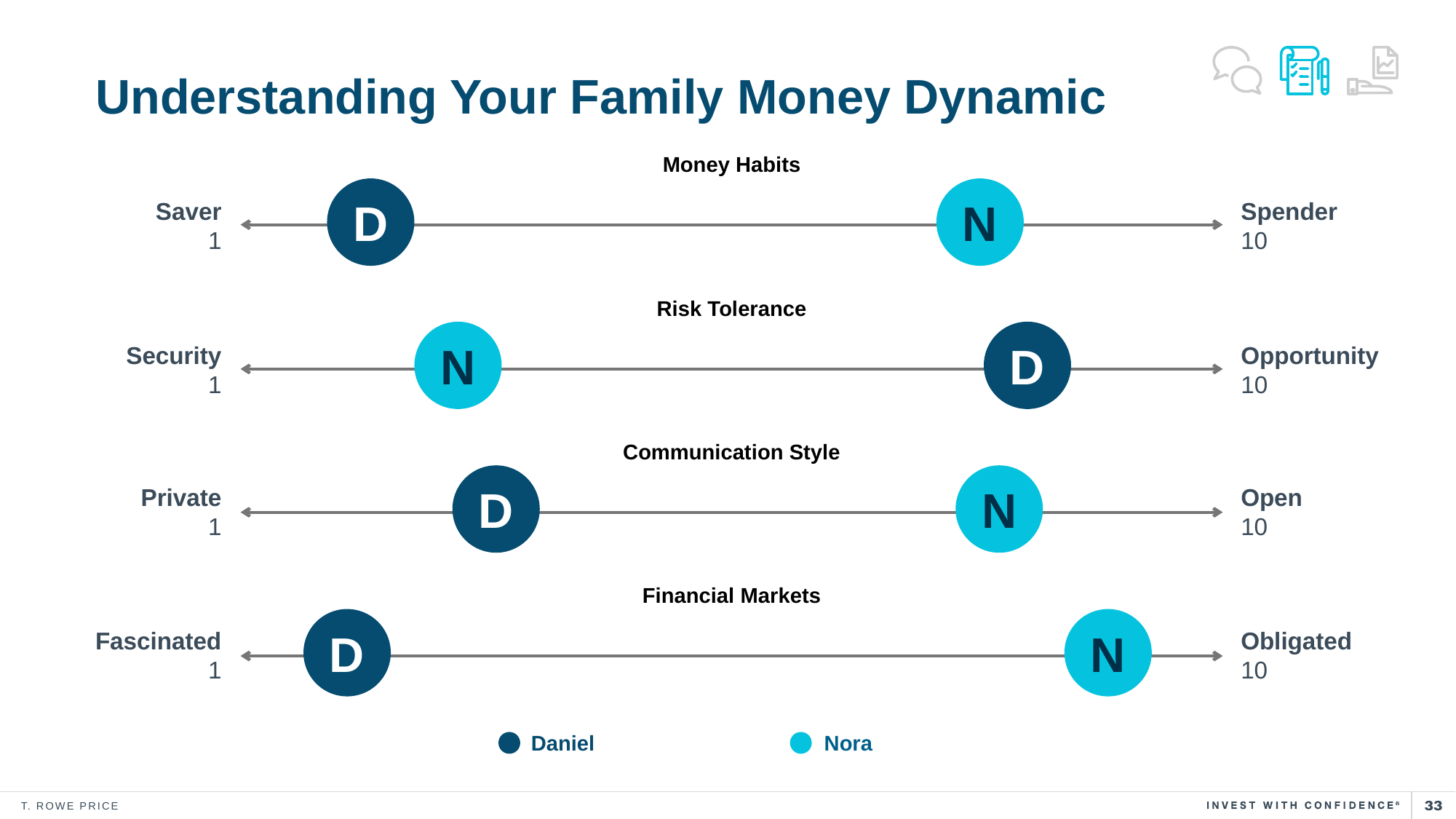

# Understanding Your Family Money Dynamic

Money Habits
N
D
Saver
1
Spender
10
Risk Tolerance
N
D
Security
1
Opportunity
10
Communication Style
N
D
Private
1
Open
10
Financial Markets
N
D
Fascinated
1
Obligated
10
Daniel
Nora